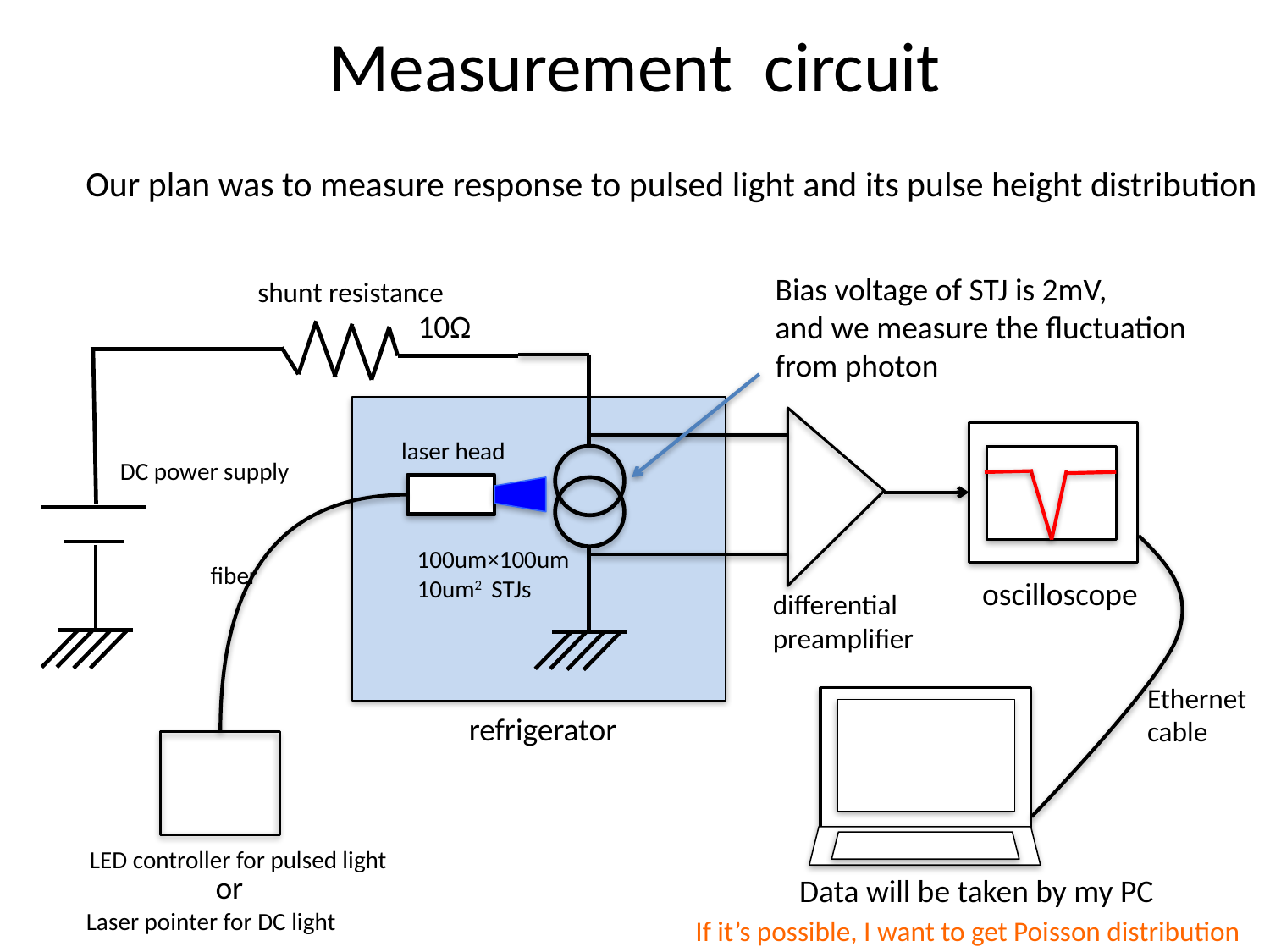

# Measurement  circuit
Our plan was to measure response to pulsed light and its pulse height distribution
Bias voltage of STJ is 2mV,
and we measure the fluctuation
from photon
shunt resistance
10Ω

laser head

DC power supply

100um×100um
10um2   STJs
fiber
oscilloscope
differential
preamplifier
Ethernet
cable

Data will be taken by my PC

refrigerator

LED controller for pulsed light
or
Laser pointer for DC light
If it’s possible, I want to get Poisson distribution